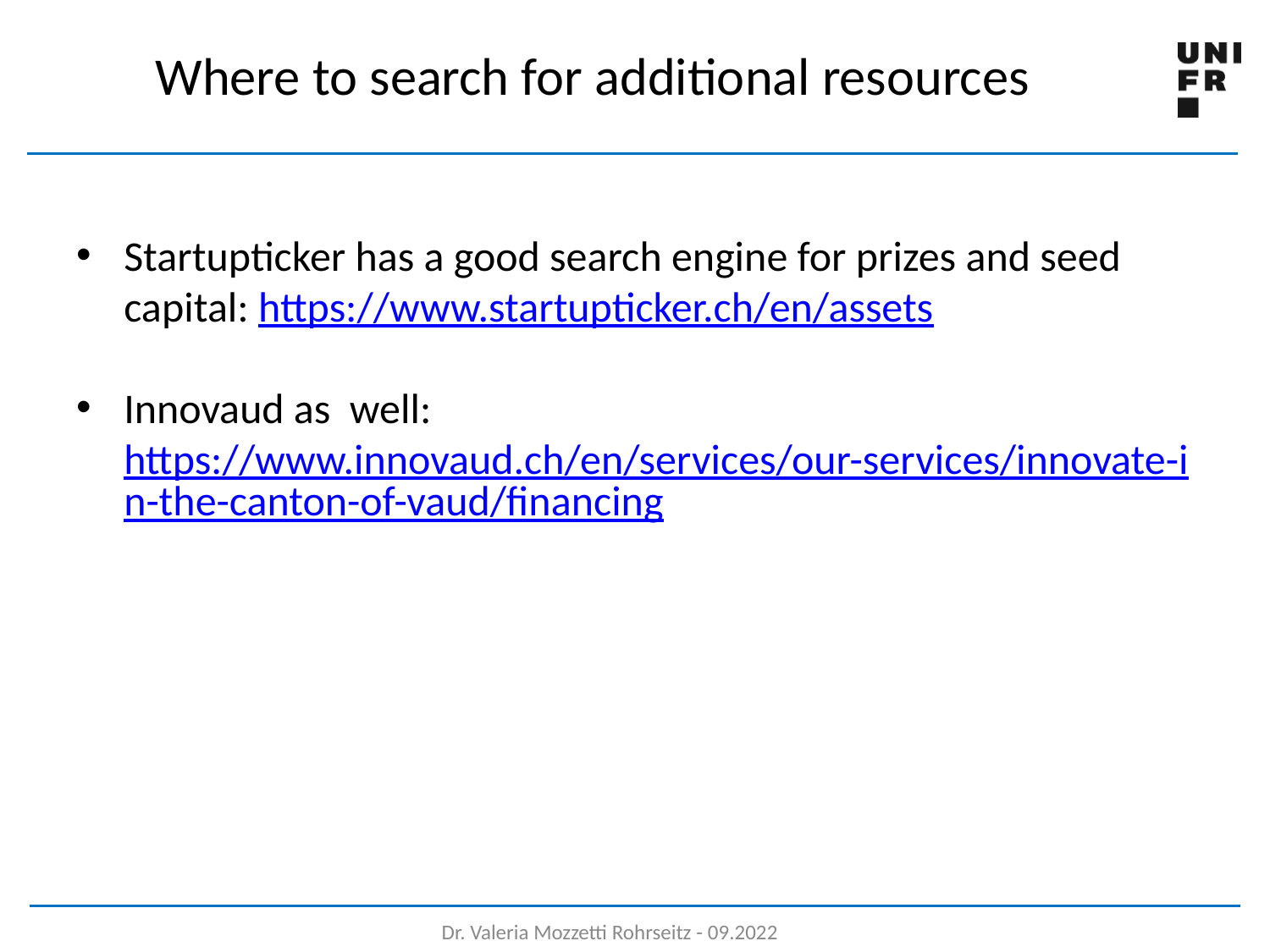

# Where to search for additional resources
Startupticker has a good search engine for prizes and seed capital: https://www.startupticker.ch/en/assets

Innovaud as  well: https://www.innovaud.ch/en/services/our-services/innovate-in-the-canton-of-vaud/financing
Dr. Valeria Mozzetti Rohrseitz - 09.2022